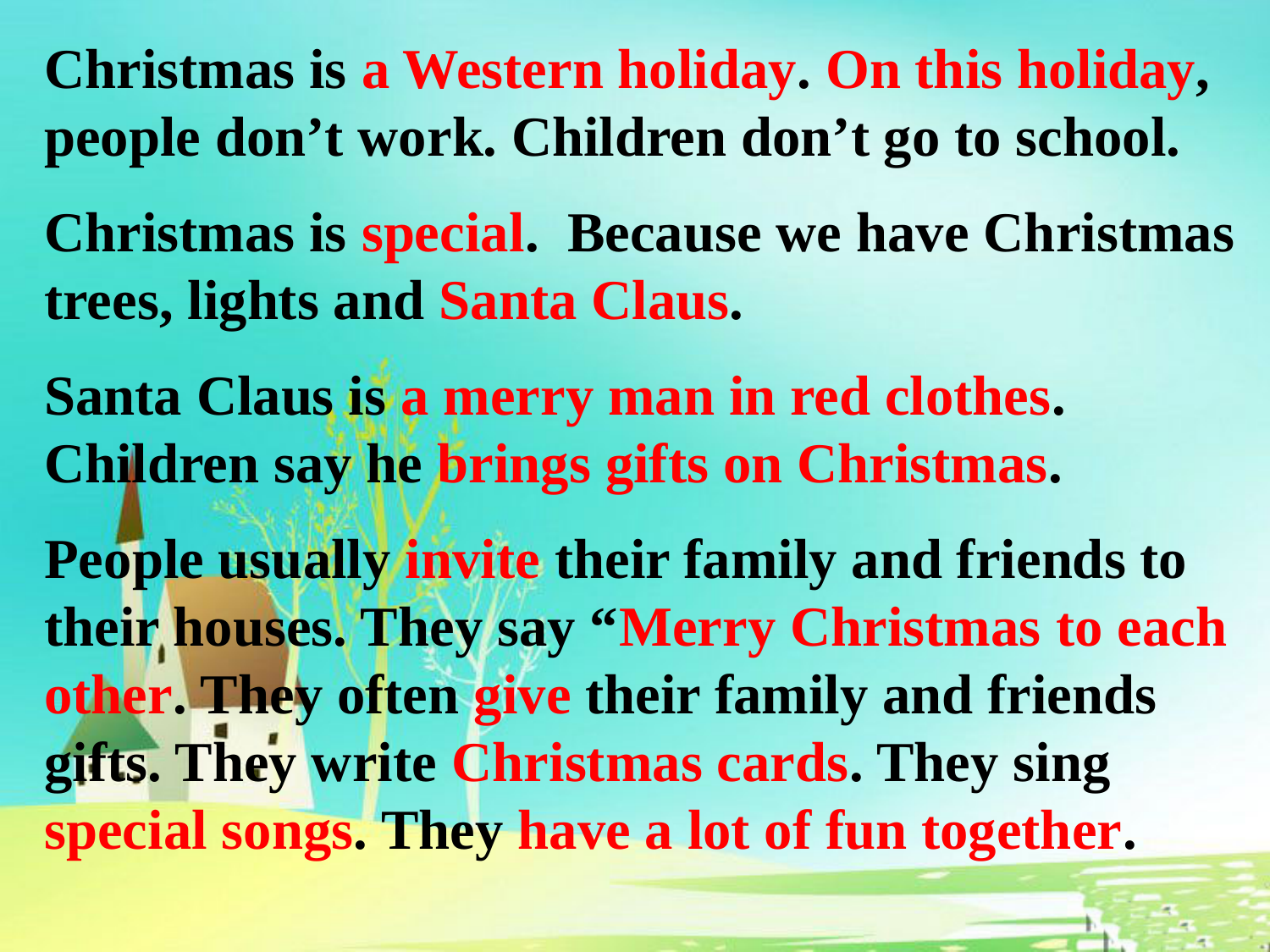

Christmas is a Western holiday. On this holiday, people don’t work. Children don’t go to school.
Christmas is special.  Because we have Christmas trees, lights and Santa Claus.
Santa Claus is a merry man in red clothes. Children say he brings gifts on Christmas.
People usually invite their family and friends to their houses. They say “Merry Christmas to each other. They often give their family and friends gifts. They write Christmas cards. They sing special songs. They have a lot of fun together.